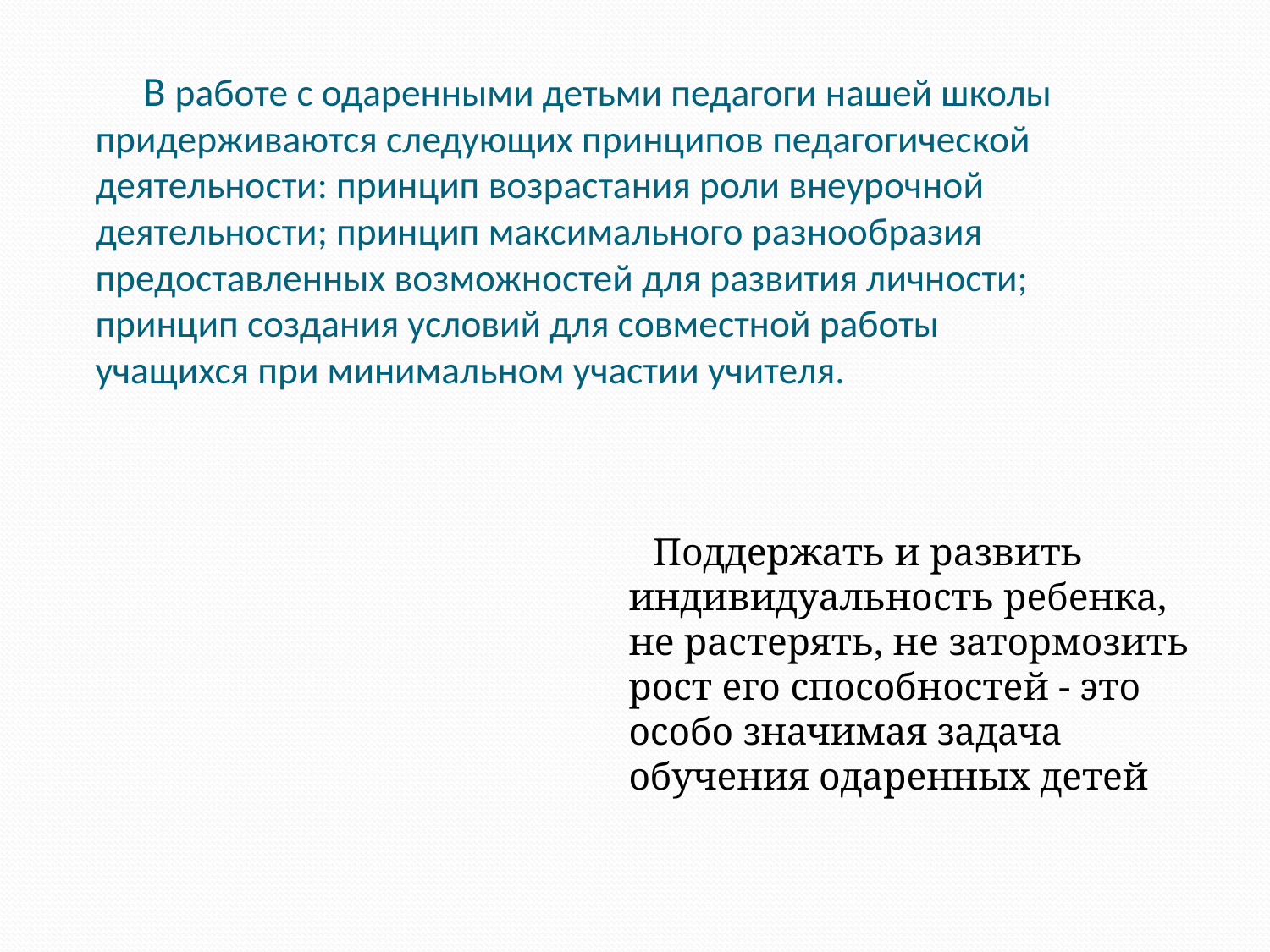

# В работе с одаренными детьми педагоги нашей школы  придерживаются следующих принципов педагогической деятельности: принцип возрастания роли внеурочной деятельности; принцип максимального разнообразия предоставленных возможностей для развития личности; принцип создания условий для совместной работы учащихся при минимальном участии учителя.

      Поддержать и развить индивидуальность ребенка, не растерять, не затормозить рост его способностей - это особо значимая задача обучения одаренных детей